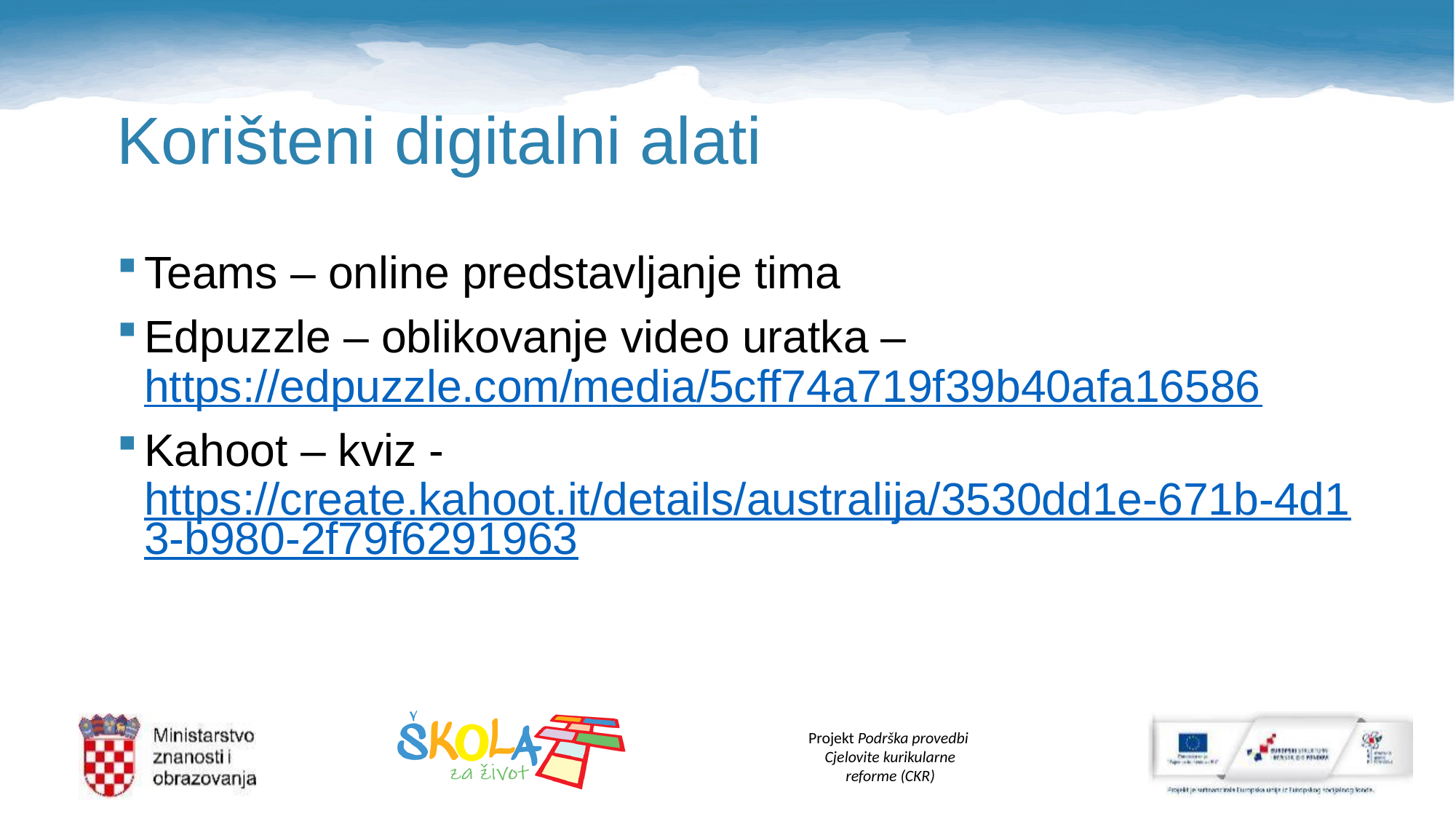

# Korišteni digitalni alati
Teams – online predstavljanje tima
Edpuzzle – oblikovanje video uratka – https://edpuzzle.com/media/5cff74a719f39b40afa16586
Kahoot – kviz - https://create.kahoot.it/details/australija/3530dd1e-671b-4d13-b980-2f79f6291963